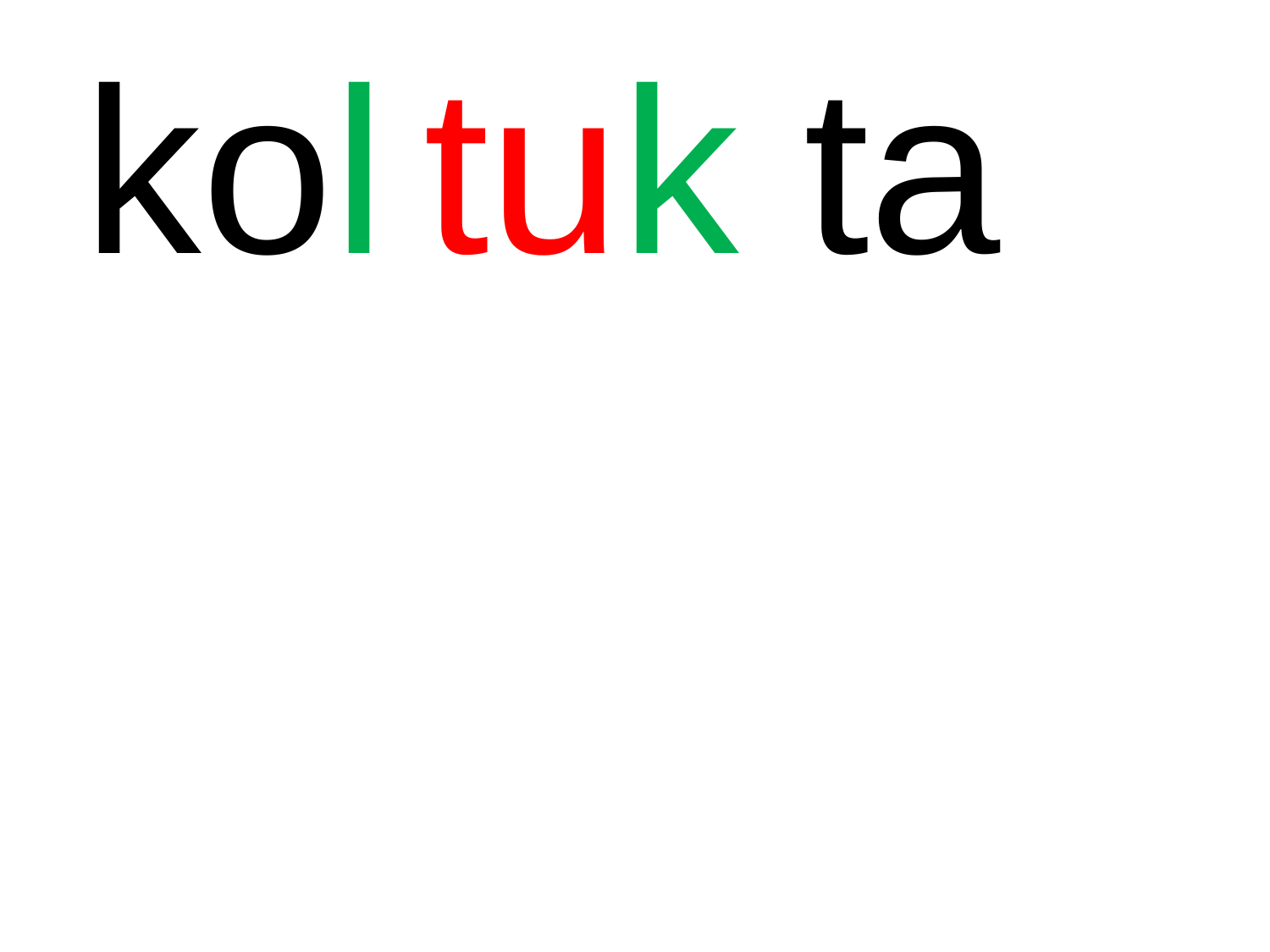

| kol |
| --- |
| tuk |
| --- |
| ta |
| --- |